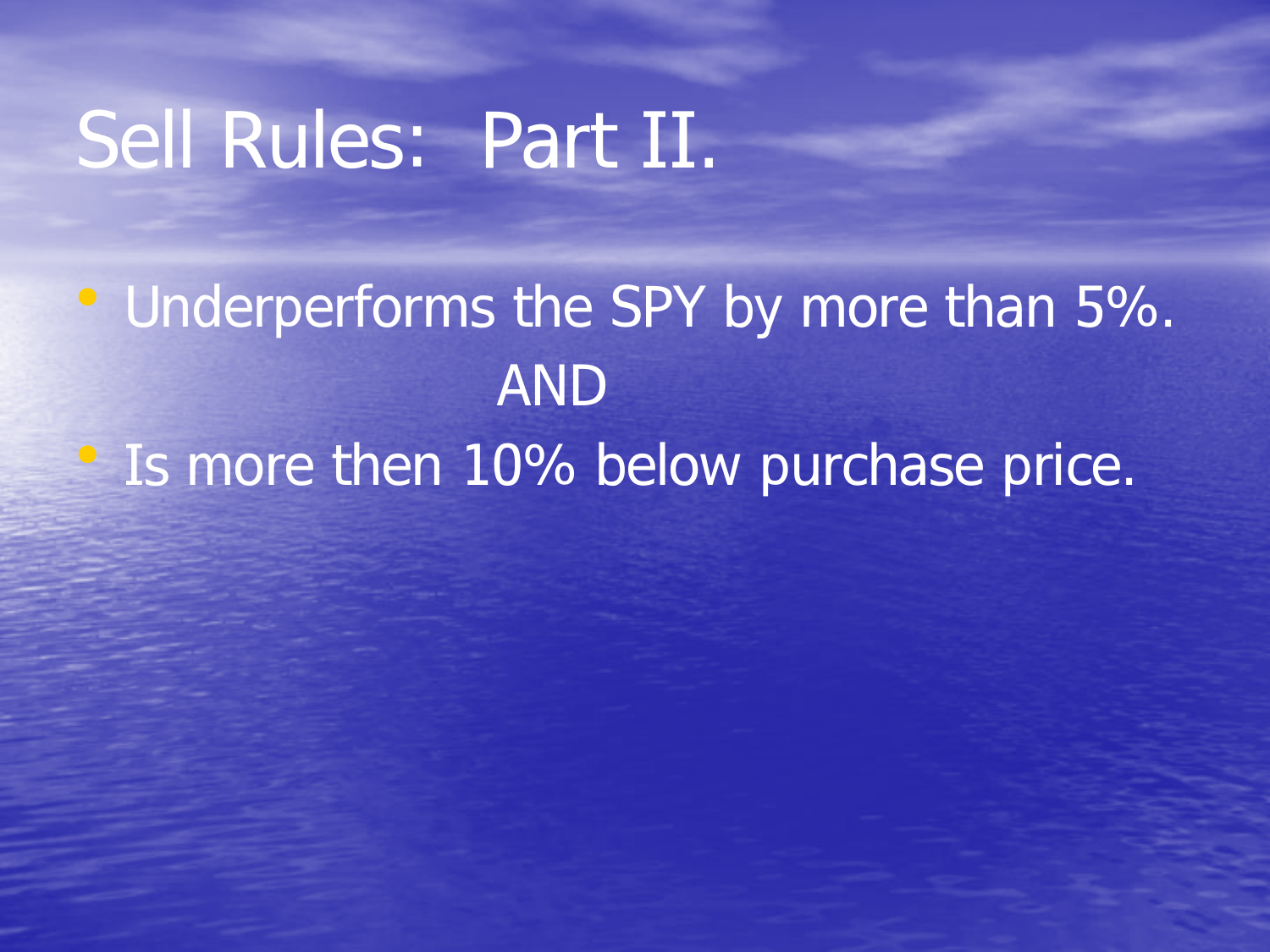

# Sell Rules:  Part II.
Underperforms the SPY by more than 5%.
                        AND
Is more then 10% below purchase price.